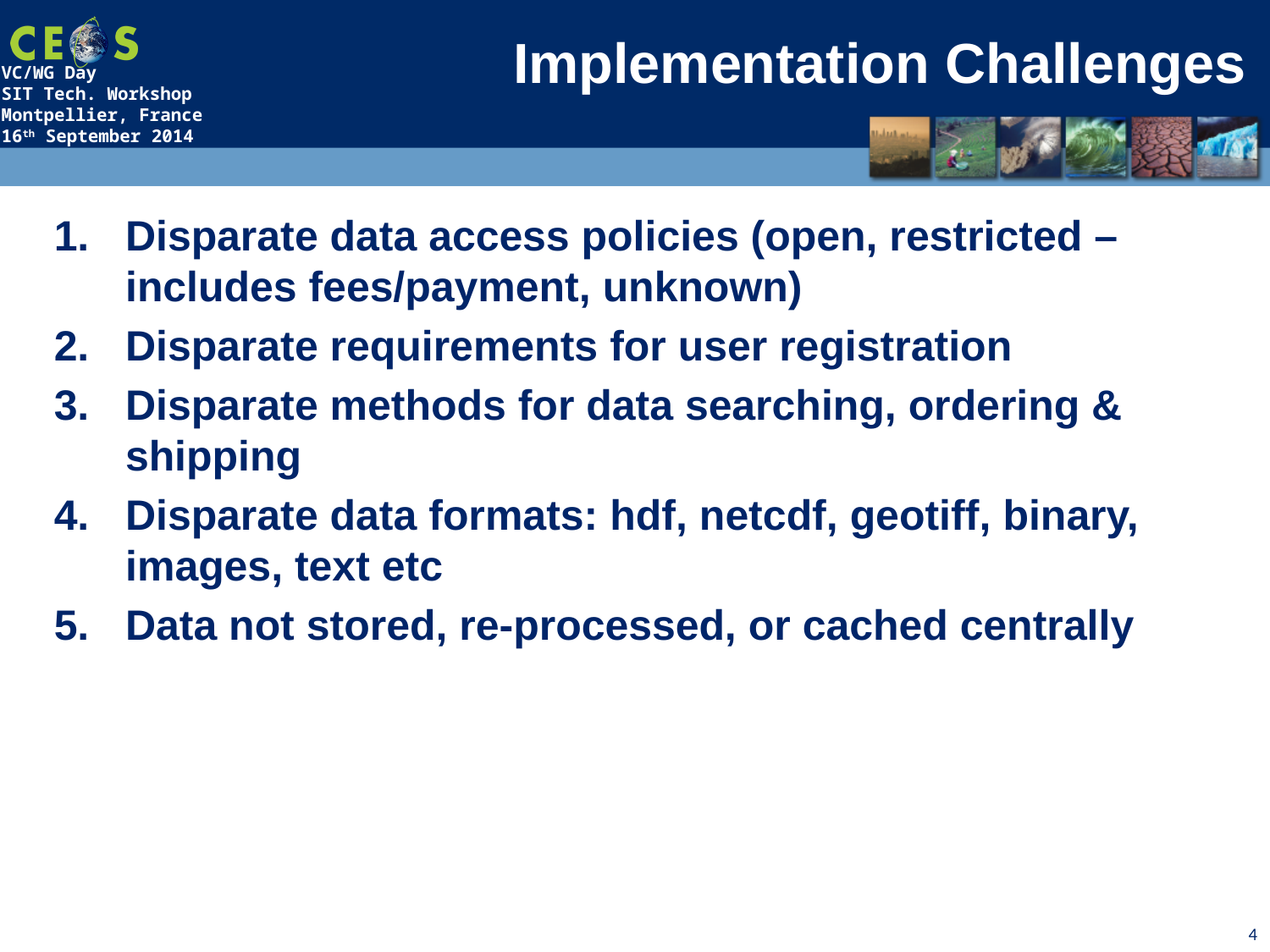

# Implementation Challenges
Disparate data access policies (open, restricted – includes fees/payment, unknown)
Disparate requirements for user registration
Disparate methods for data searching, ordering & shipping
Disparate data formats: hdf, netcdf, geotiff, binary, images, text etc
Data not stored, re-processed, or cached centrally

4